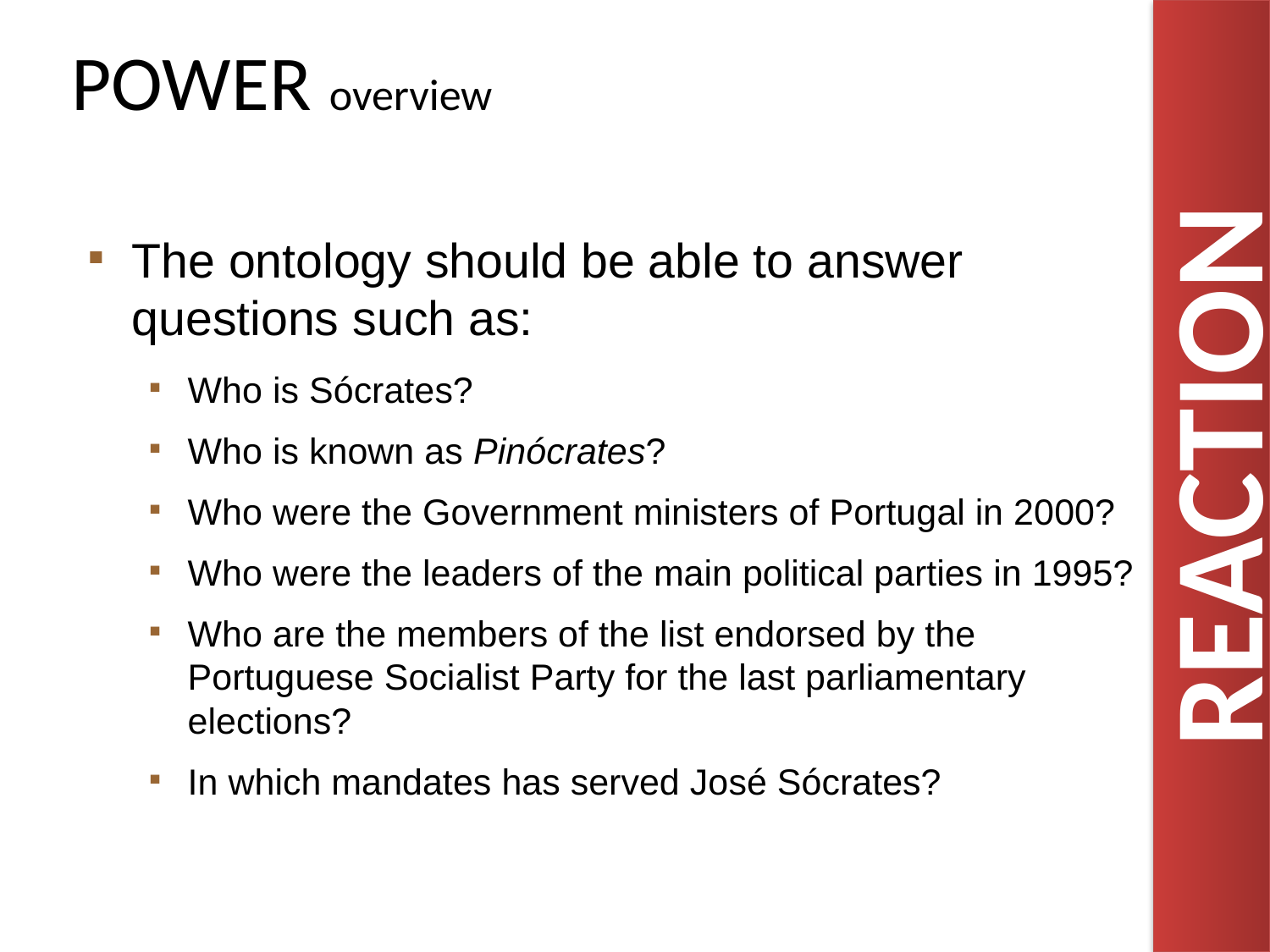

POWER overview
The ontology should be able to answer questions such as:
Who is Sócrates?
Who is known as Pinócrates?
Who were the Government ministers of Portugal in 2000?
Who were the leaders of the main political parties in 1995?
Who are the members of the list endorsed by the Portuguese Socialist Party for the last parliamentary elections?
In which mandates has served José Sócrates?